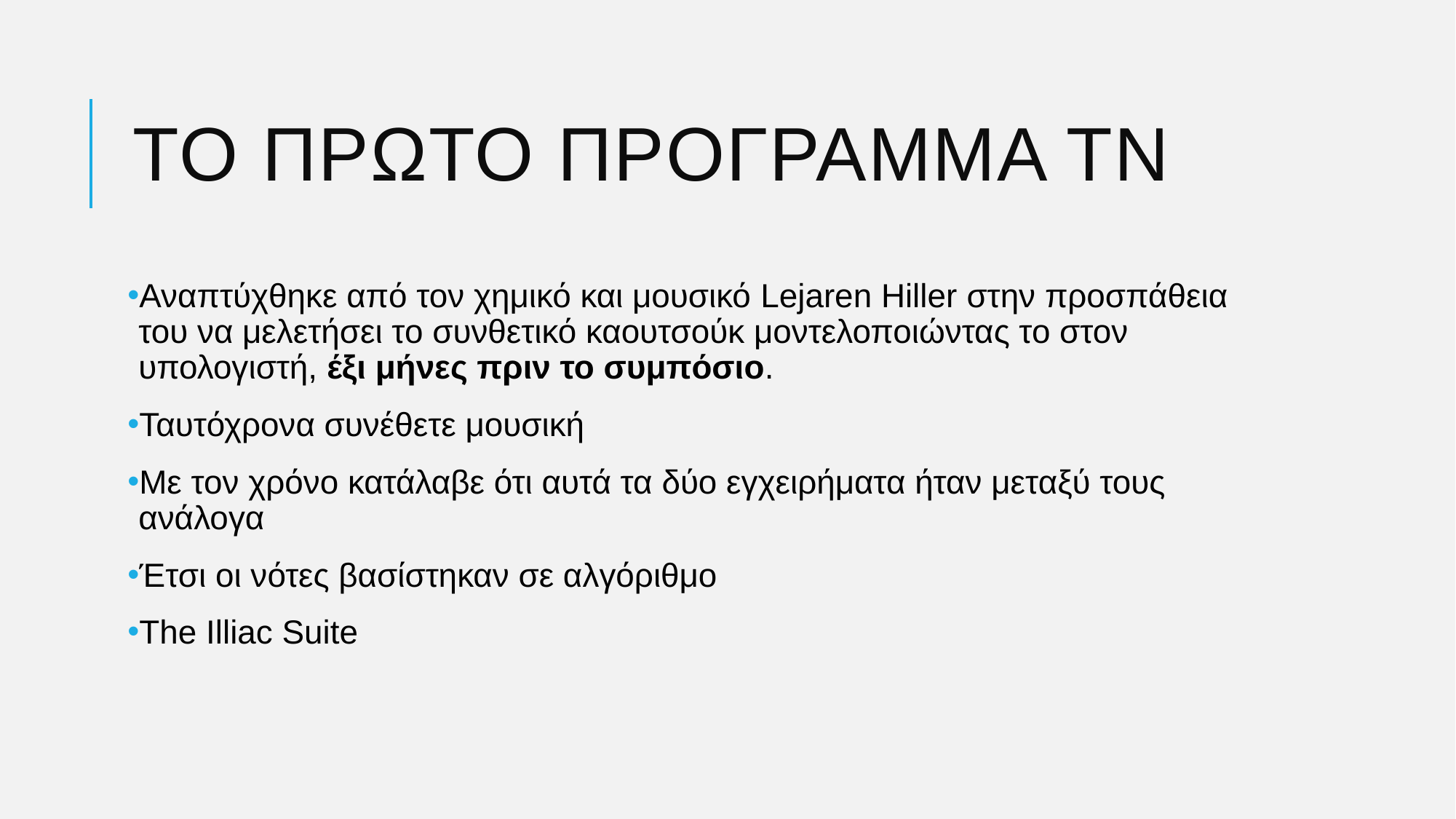

# Το πρωτο προγραμμα τν
Αναπτύχθηκε από τον χημικό και μουσικό Lejaren Hiller στην προσπάθεια του να μελετήσει το συνθετικό καουτσούκ μοντελοποιώντας το στον υπολογιστή, έξι μήνες πριν το συμπόσιο.
Ταυτόχρονα συνέθετε μουσική
Με τον χρόνο κατάλαβε ότι αυτά τα δύο εγχειρήματα ήταν μεταξύ τους ανάλογα
Έτσι οι νότες βασίστηκαν σε αλγόριθμο
The Illiac Suite